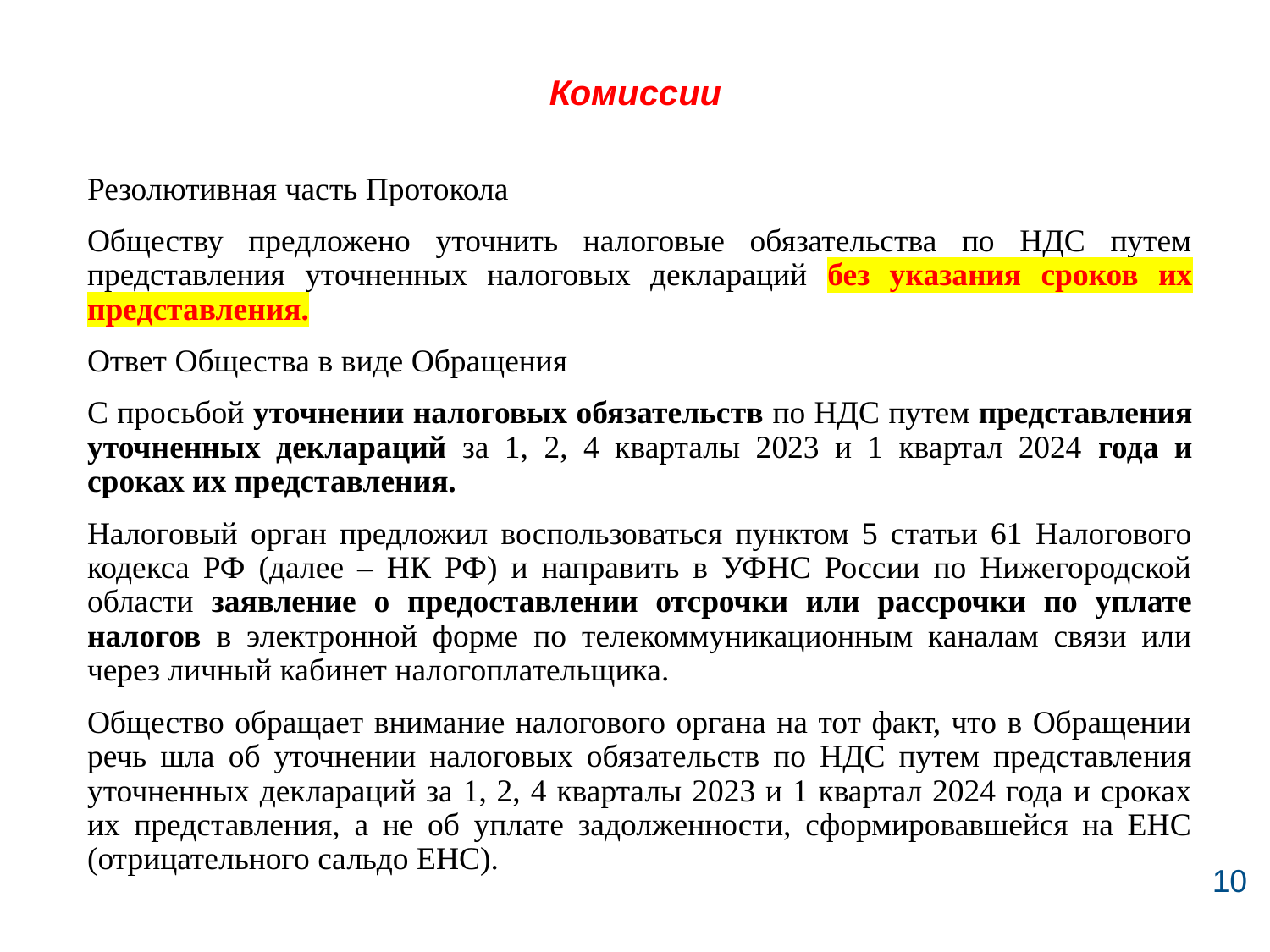

# Комиссии
Резолютивная часть Протокола
Обществу предложено уточнить налоговые обязательства по НДС путем представления уточненных налоговых деклараций без указания сроков их представления.
Ответ Общества в виде Обращения
С просьбой уточнении налоговых обязательств по НДС путем представления уточненных деклараций за 1, 2, 4 кварталы 2023 и 1 квартал 2024 года и сроках их представления.
Налоговый орган предложил воспользоваться пунктом 5 статьи 61 Налогового кодекса РФ (далее – НК РФ) и направить в УФНС России по Нижегородской области заявление о предоставлении отсрочки или рассрочки по уплате налогов в электронной форме по телекоммуникационным каналам связи или через личный кабинет налогоплательщика.
Общество обращает внимание налогового органа на тот факт, что в Обращении речь шла об уточнении налоговых обязательств по НДС путем представления уточненных деклараций за 1, 2, 4 кварталы 2023 и 1 квартал 2024 года и сроках их представления, а не об уплате задолженности, сформировавшейся на ЕНС (отрицательного сальдо ЕНС).